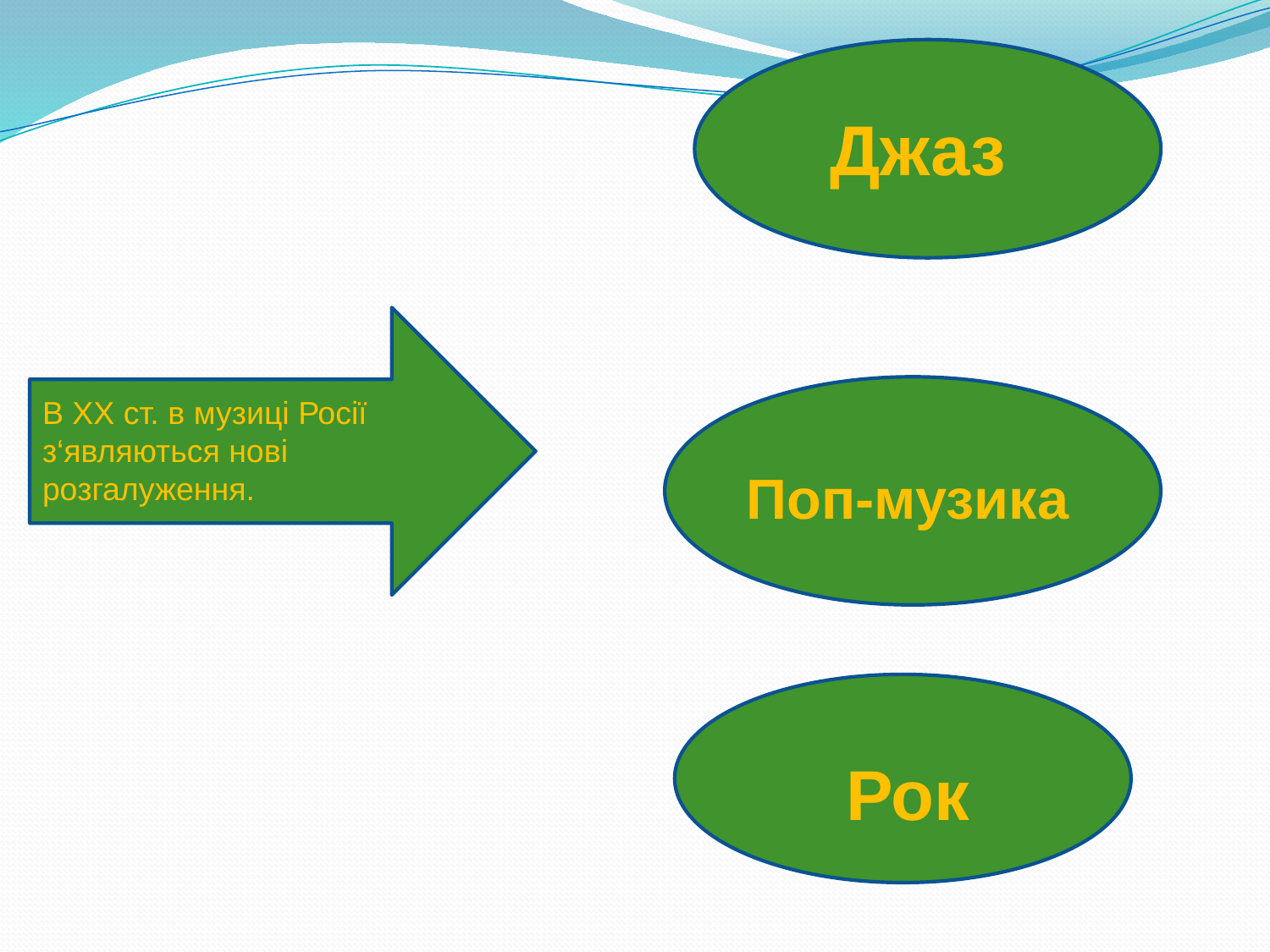

Джаз

В XX ст. в музиці Росії з‘являються нові розгалуження.
Поп-музика

Рок